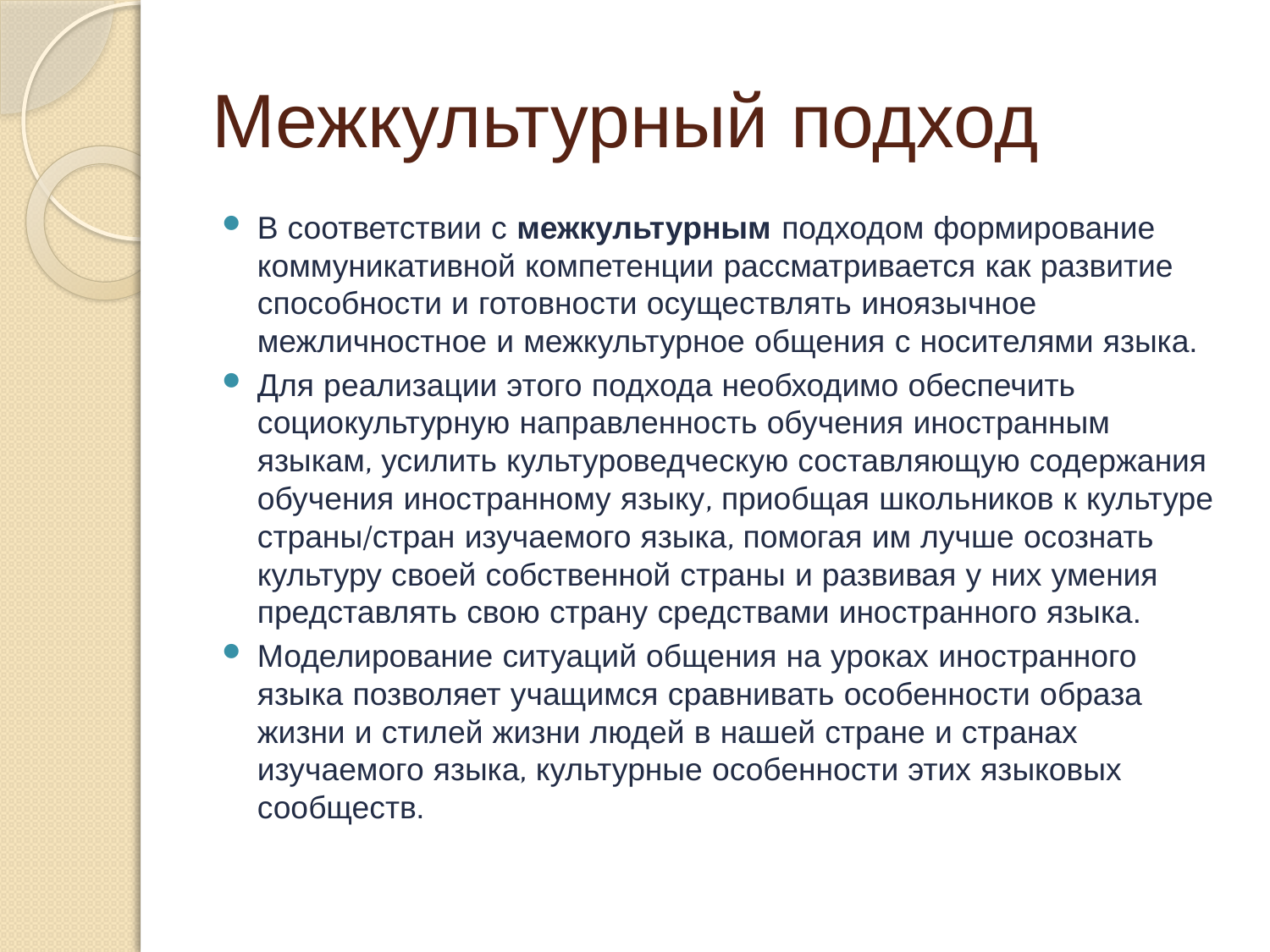

# Межкультурный подход
В соответствии с межкультурным подходом формирование коммуникативной компетенции рассматривается как развитие способности и готовности осуществлять иноязычное межличностное и межкультурное общения с носителями языка.
Для реализации этого подхода необходимо обеспечить социокультурную направленность обучения иностранным языкам, усилить культуроведческую составляющую содержания обучения иностранному языку, приобщая школьников к культуре страны/стран изучаемого языка, помогая им лучше осознать культуру своей собственной страны и развивая у них умения представлять свою страну средствами иностранного языка.
Моделирование ситуаций общения на уроках иностранного языка позволяет учащимся сравнивать особенности образа жизни и стилей жизни людей в нашей стране и странах изучаемого языка, культурные особенности этих языковых сообществ.